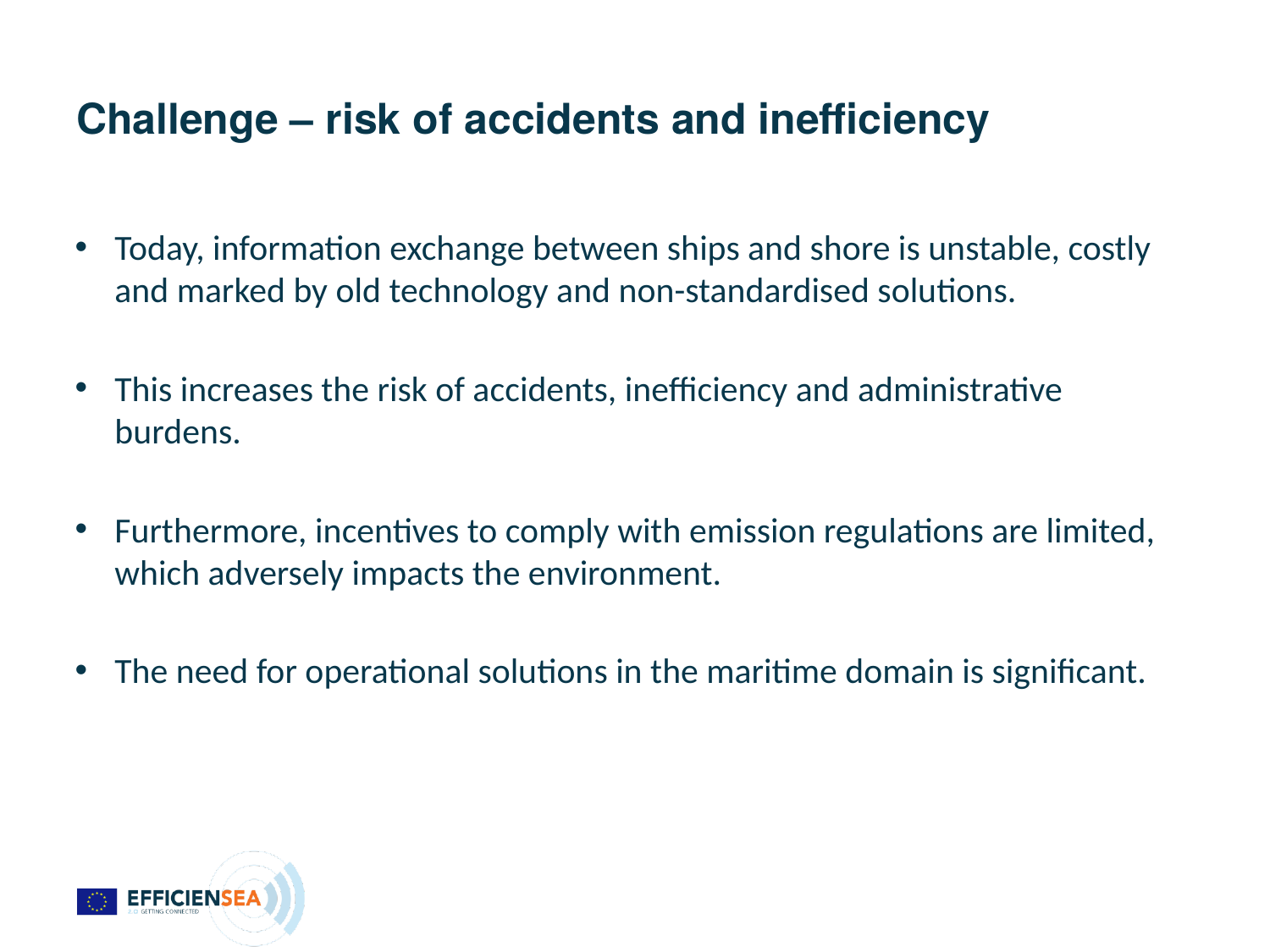

Challenge – risk of accidents and inefficiency
Today, information exchange between ships and shore is unstable, costly and marked by old technology and non-standardised solutions.

This increases the risk of accidents, inefficiency and administrative burdens.

Furthermore, incentives to comply with emission regulations are limited, which adversely impacts the environment.

The need for operational solutions in the maritime domain is significant.